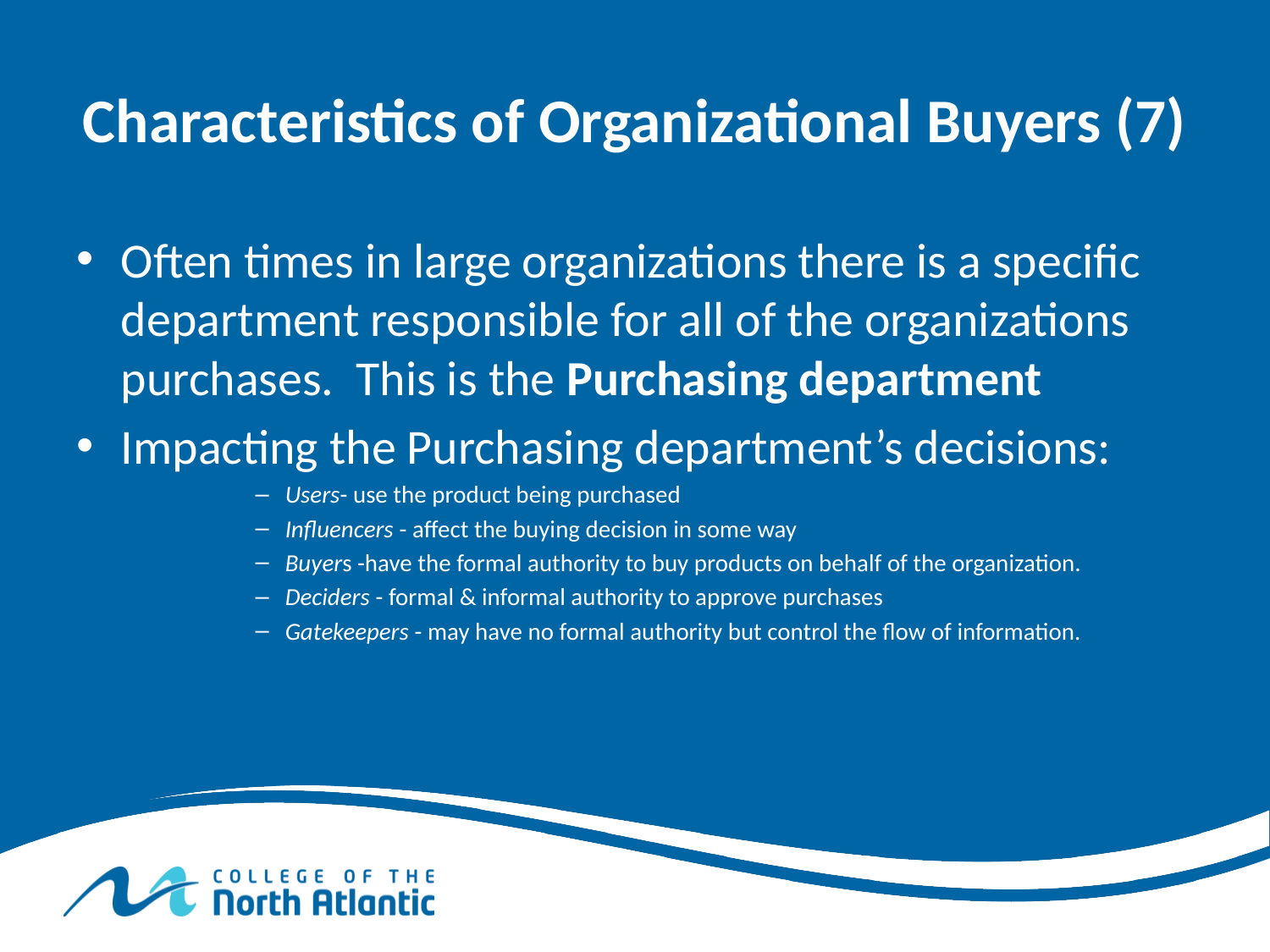

# Characteristics of Organizational Buyers (7)
Often times in large organizations there is a specific department responsible for all of the organizations purchases.  This is the Purchasing department
Impacting the Purchasing department’s decisions:
Users- use the product being purchased
Influencers - affect the buying decision in some way
Buyers -have the formal authority to buy products on behalf of the organization.
Deciders - formal & informal authority to approve purchases
Gatekeepers - may have no formal authority but control the flow of information.